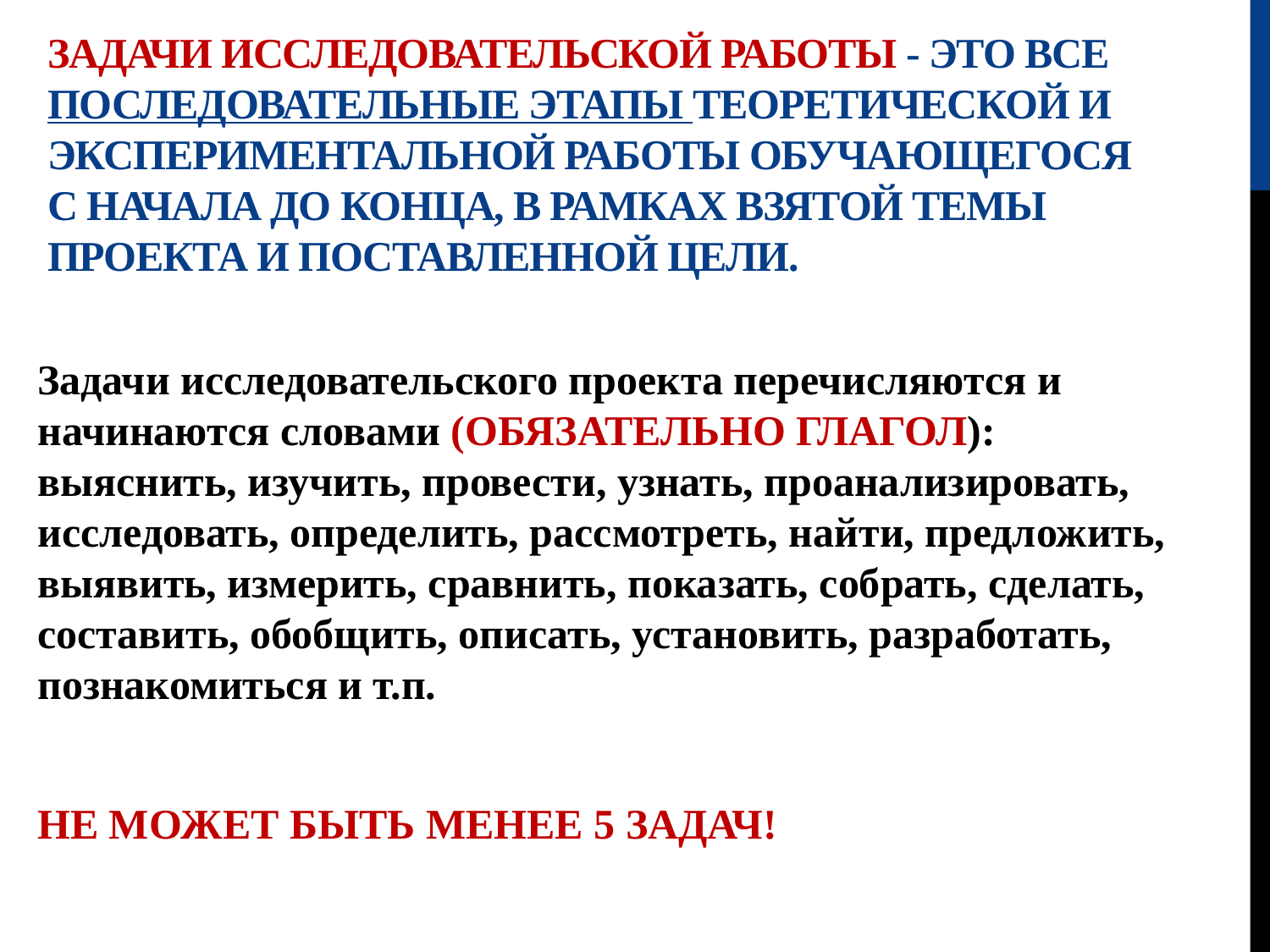

# Задачи исследовательской работы - это все последовательные этапы теоретической и экспериментальной работы обучающегося с начала до конца, в рамках взятой темы проекта и поставленной цели.
Задачи исследовательского проекта перечисляются и начинаются словами (ОБЯЗАТЕЛЬНО ГЛАГОЛ): выяснить, изучить, провести, узнать, проанализировать, исследовать, определить, рассмотреть, найти, предложить, выявить, измерить, сравнить, показать, собрать, сделать, составить, обобщить, описать, установить, разработать, познакомиться и т.п.

НЕ МОЖЕТ БЫТЬ МЕНЕЕ 5 ЗАДАЧ!